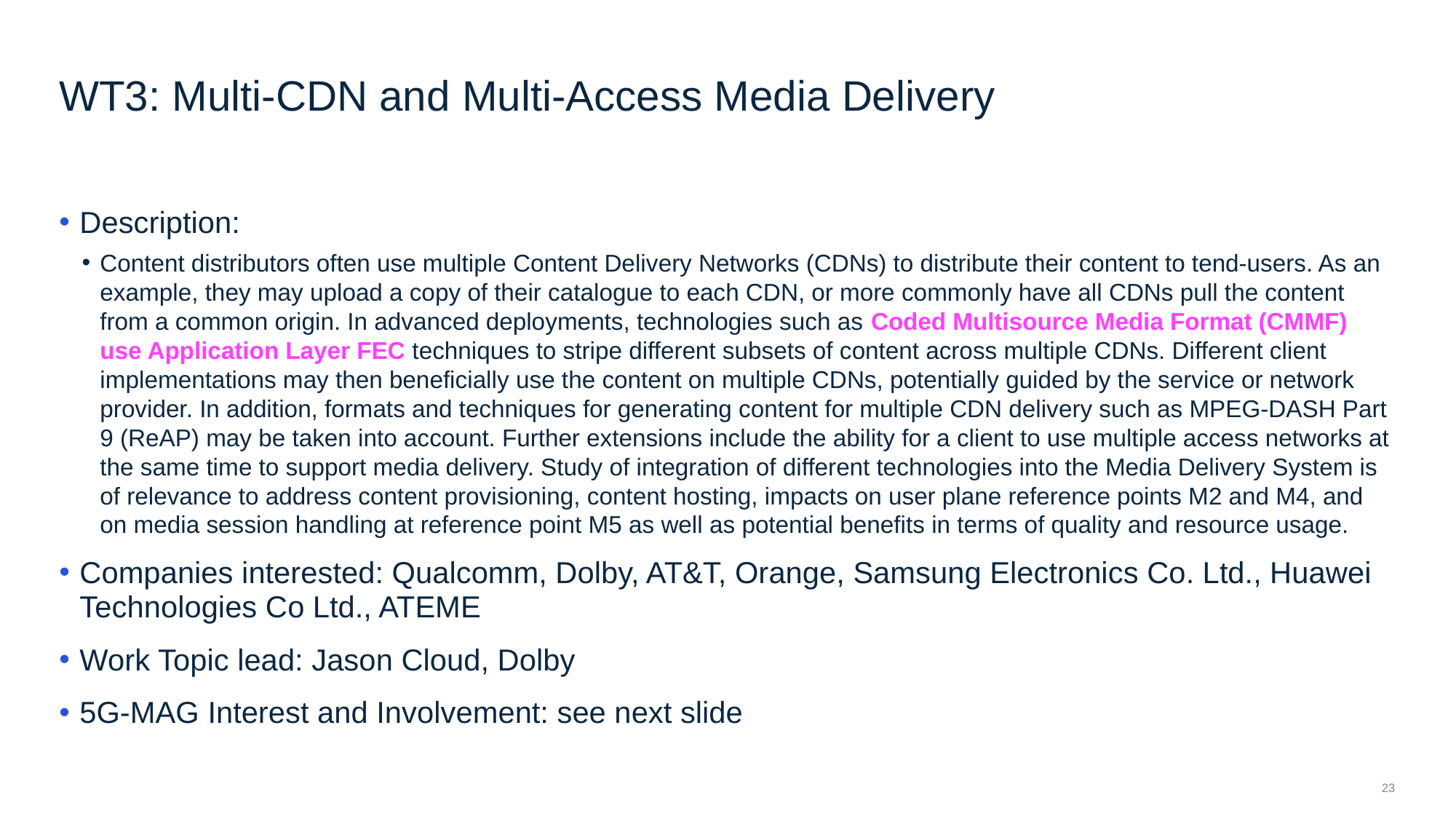

# WT3: Multi-CDN and Multi-Access Media Delivery

Description:
Content distributors often use multiple Content Delivery Networks (CDNs) to distribute their content to tend-users. As an example, they may upload a copy of their catalogue to each CDN, or more commonly have all CDNs pull the content from a common origin. In advanced deployments, technologies such as Coded Multisource Media Format (CMMF) use Application Layer FEC techniques to stripe different subsets of content across multiple CDNs. Different client implementations may then beneficially use the content on multiple CDNs, potentially guided by the service or network provider. In addition, formats and techniques for generating content for multiple CDN delivery such as MPEG-DASH Part 9 (ReAP) may be taken into account. Further extensions include the ability for a client to use multiple access networks at the same time to support media delivery. Study of integration of different technologies into the Media Delivery System is of relevance to address content provisioning, content hosting, impacts on user plane reference points M2 and M4, and on media session handling at reference point M5 as well as potential benefits in terms of quality and resource usage.
Companies interested: Qualcomm, Dolby, AT&T, Orange, Samsung Electronics Co. Ltd., Huawei Technologies Co Ltd., ATEME
Work Topic lead: Jason Cloud, Dolby
5G-MAG Interest and Involvement: see next slide